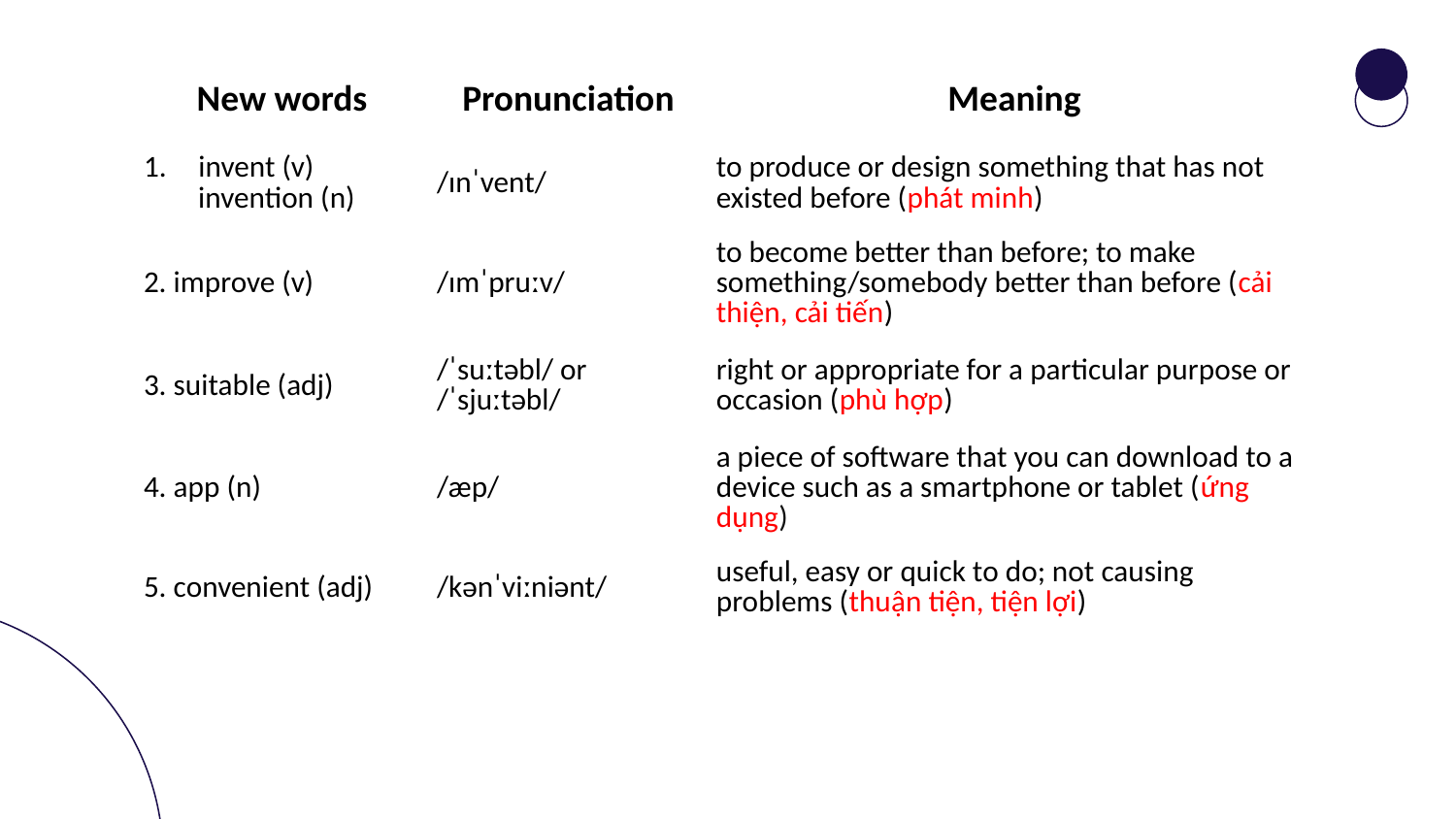

| New words | Pronunciation | Meaning |
| --- | --- | --- |
| invent (v) invention (n) | /ɪnˈvent/ | to produce or design something that has not existed before (phát minh) |
| 2. improve (v) | /ɪmˈpruːv/ | ​to become better than before; to make something/somebody better than before (cải thiện, cải tiến) |
| 3. suitable (adj) | /ˈsuːtəbl/ or /ˈsjuːtəbl/ | right or appropriate for a particular purpose or occasion (phù hợp) |
| 4. app (n) | /æp/ | a piece of software that you can download to a device such as a smartphone or tablet (ứng dụng) |
| 5. convenient (adj) | /kənˈviːniənt/ | useful, easy or quick to do; not causing problems (thuận tiện, tiện lợi) |